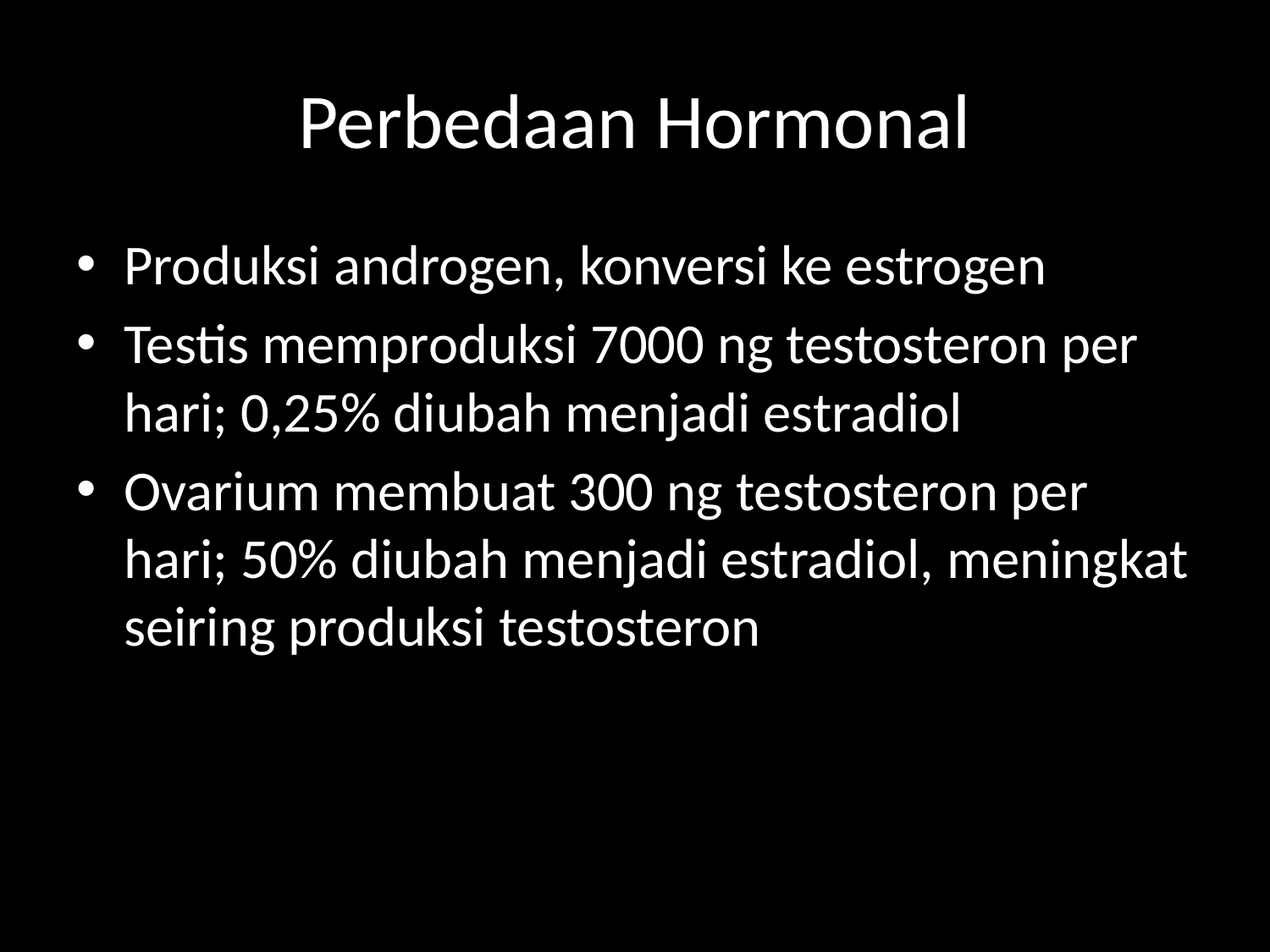

# Perbedaan Hormonal
Produksi androgen, konversi ke estrogen
Testis memproduksi 7000 ng testosteron per hari; 0,25% diubah menjadi estradiol
Ovarium membuat 300 ng testosteron per hari; 50% diubah menjadi estradiol, meningkat seiring produksi testosteron